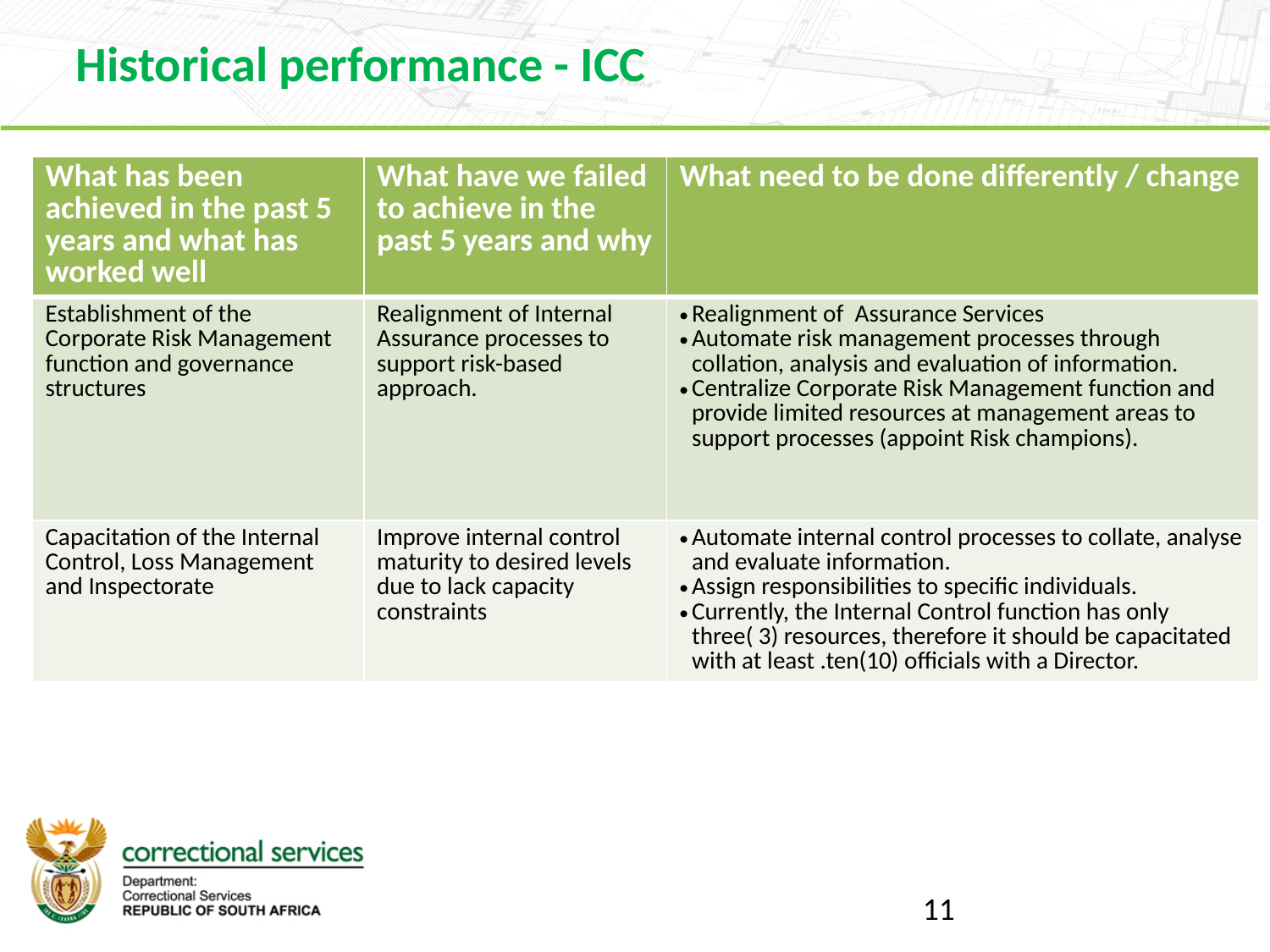

Historical performance - ICC
| What has been achieved in the past 5 years and what has worked well | What have we failed to achieve in the past 5 years and why | What need to be done differently / change |
| --- | --- | --- |
| Establishment of the Corporate Risk Management function and governance structures | Realignment of Internal Assurance processes to support risk-based approach. | Realignment of Assurance Services Automate risk management processes through collation, analysis and evaluation of information. Centralize Corporate Risk Management function and provide limited resources at management areas to support processes (appoint Risk champions). |
| Capacitation of the Internal Control, Loss Management and Inspectorate | Improve internal control maturity to desired levels due to lack capacity constraints | Automate internal control processes to collate, analyse and evaluate information. Assign responsibilities to specific individuals. Currently, the Internal Control function has only three( 3) resources, therefore it should be capacitated with at least .ten(10) officials with a Director. |
11